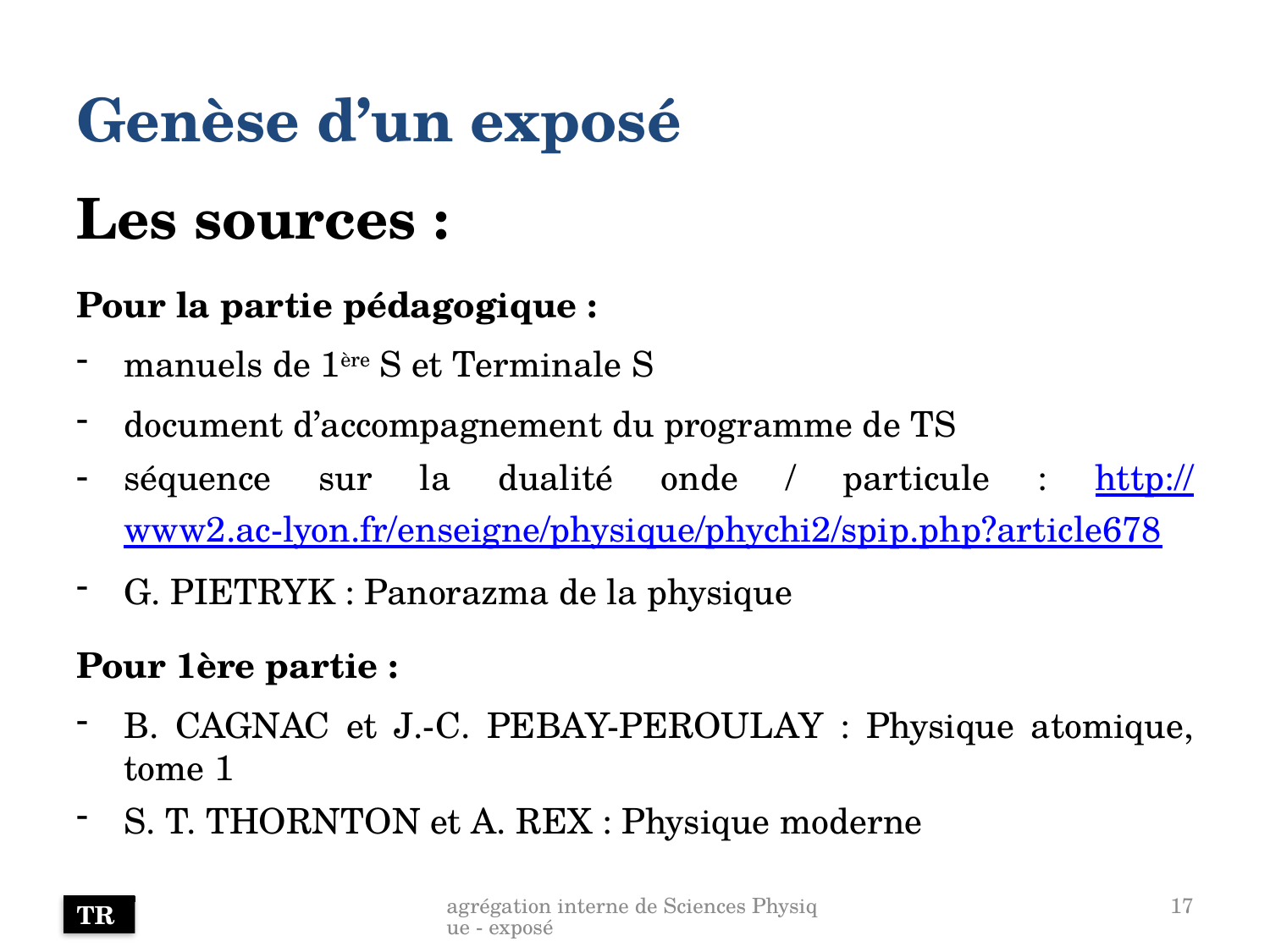

# Genèse d’un exposé
Les sources :
Pour la partie pédagogique :
manuels de 1ère S et Terminale S
document d’accompagnement du programme de TS
séquence sur la dualité onde / particule : http://www2.ac-lyon.fr/enseigne/physique/phychi2/spip.php?article678
G. PIETRYK : Panorazma de la physique
Pour 1ère partie :
B. CAGNAC et J.-C. PEBAY-PEROULAY : Physique atomique, tome 1
S. T. THORNTON et A. REX : Physique moderne

agrégation interne de Sciences Physique - exposé
17
TR